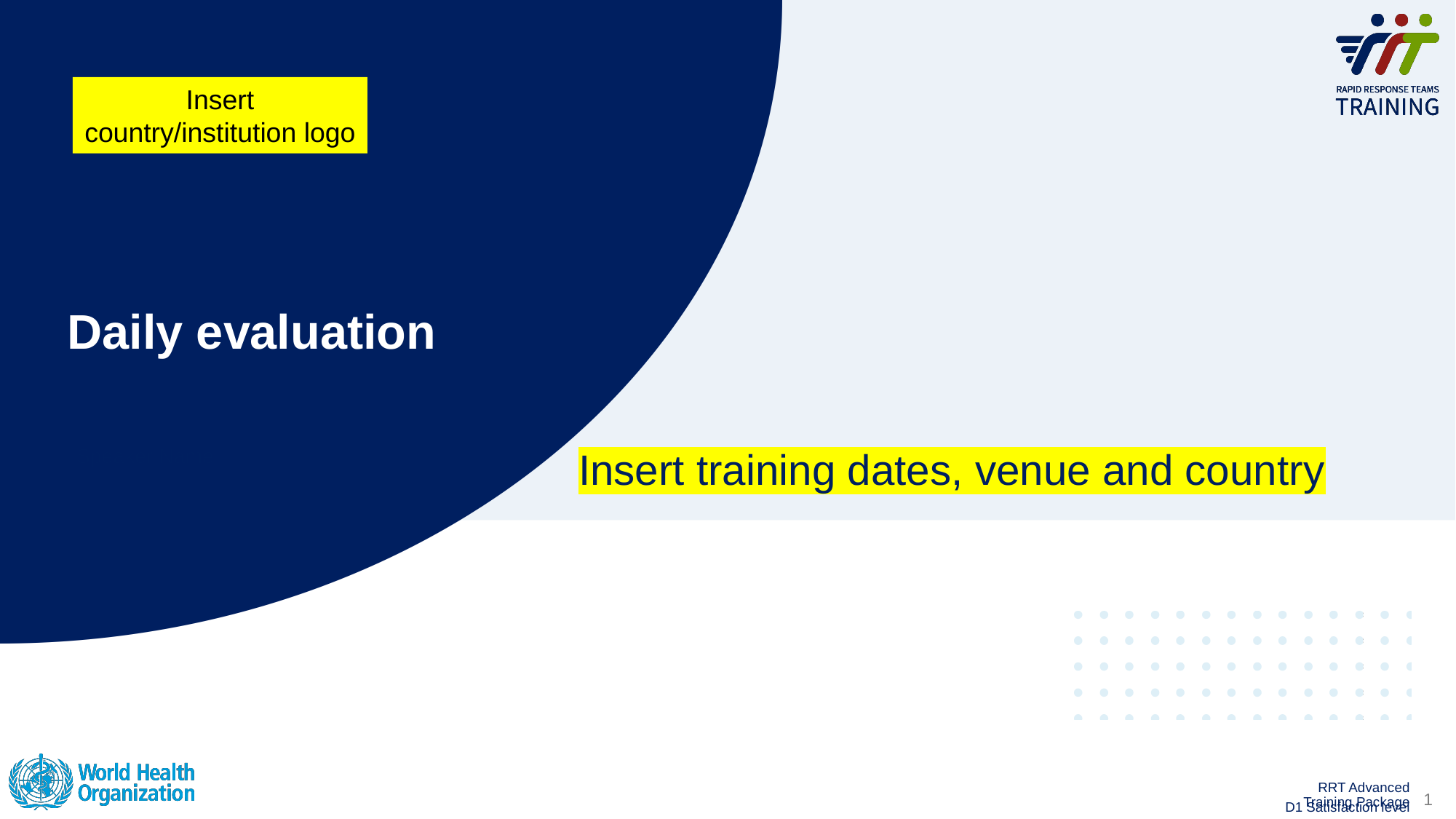

Insert country/institution logo
# Daily evaluation​
Speaker Name
Insert training dates, venue and country